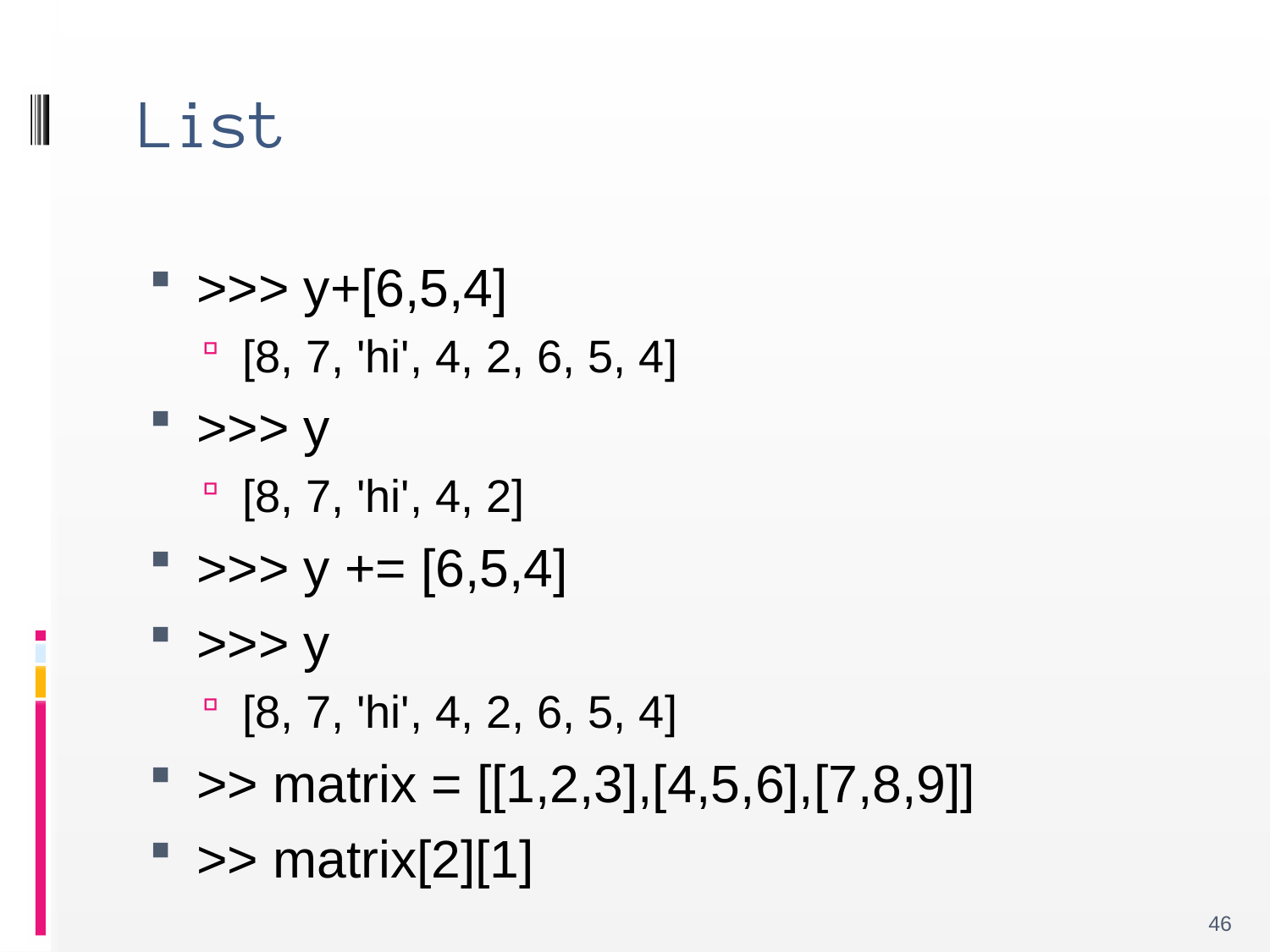

# List
>>> y+[6,5,4]
[8, 7, 'hi', 4, 2, 6, 5, 4]
>>> y
[8, 7, 'hi', 4, 2]
>>> y += [6,5,4]
>>> y
[8, 7, 'hi', 4, 2, 6, 5, 4]
>> matrix = [[1,2,3],[4,5,6],[7,8,9]]
>> matrix[2][1]
46